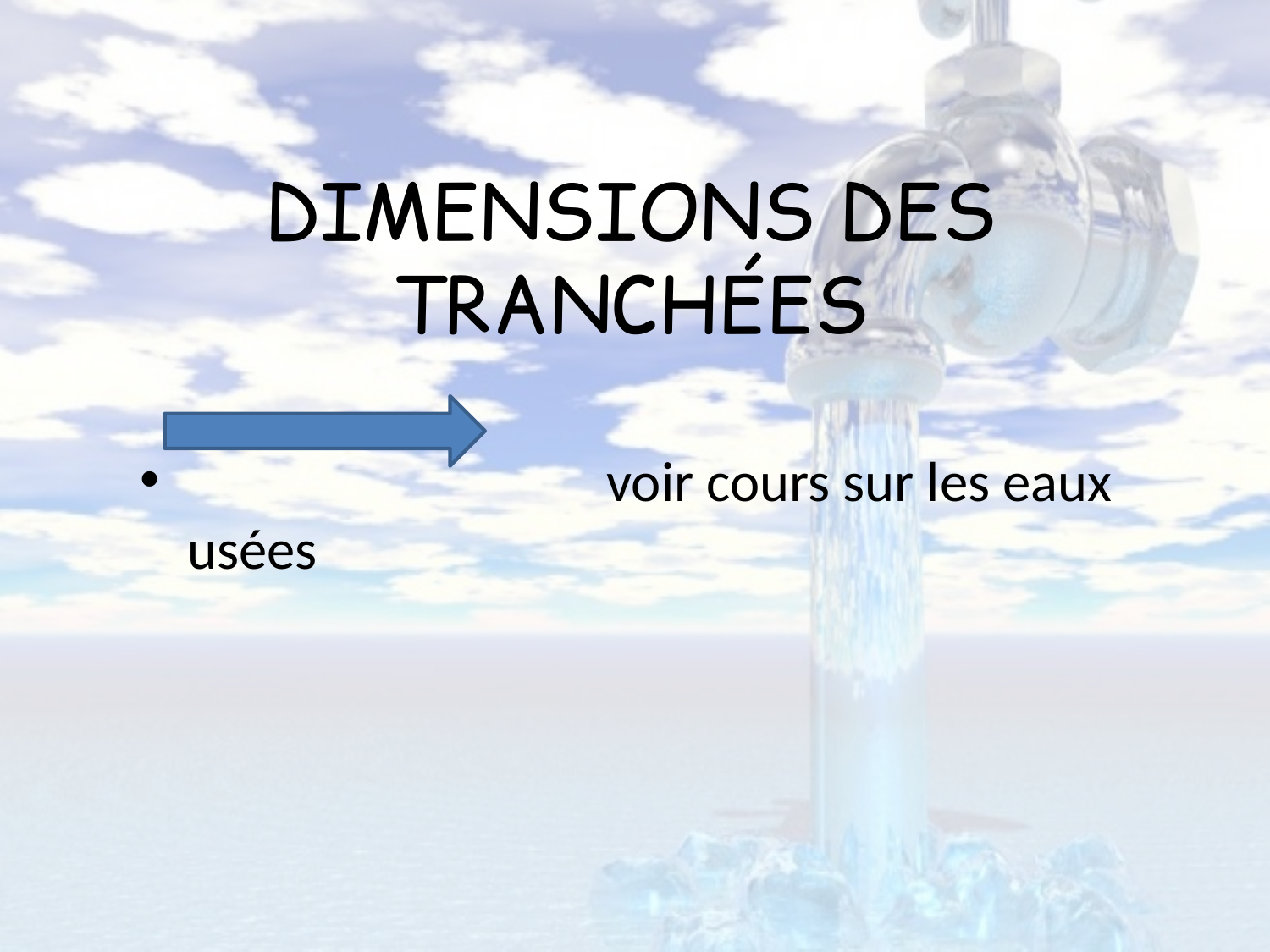

# DIMENSIONS DES TRANCHÉES

                                 voir cours sur les eaux usées